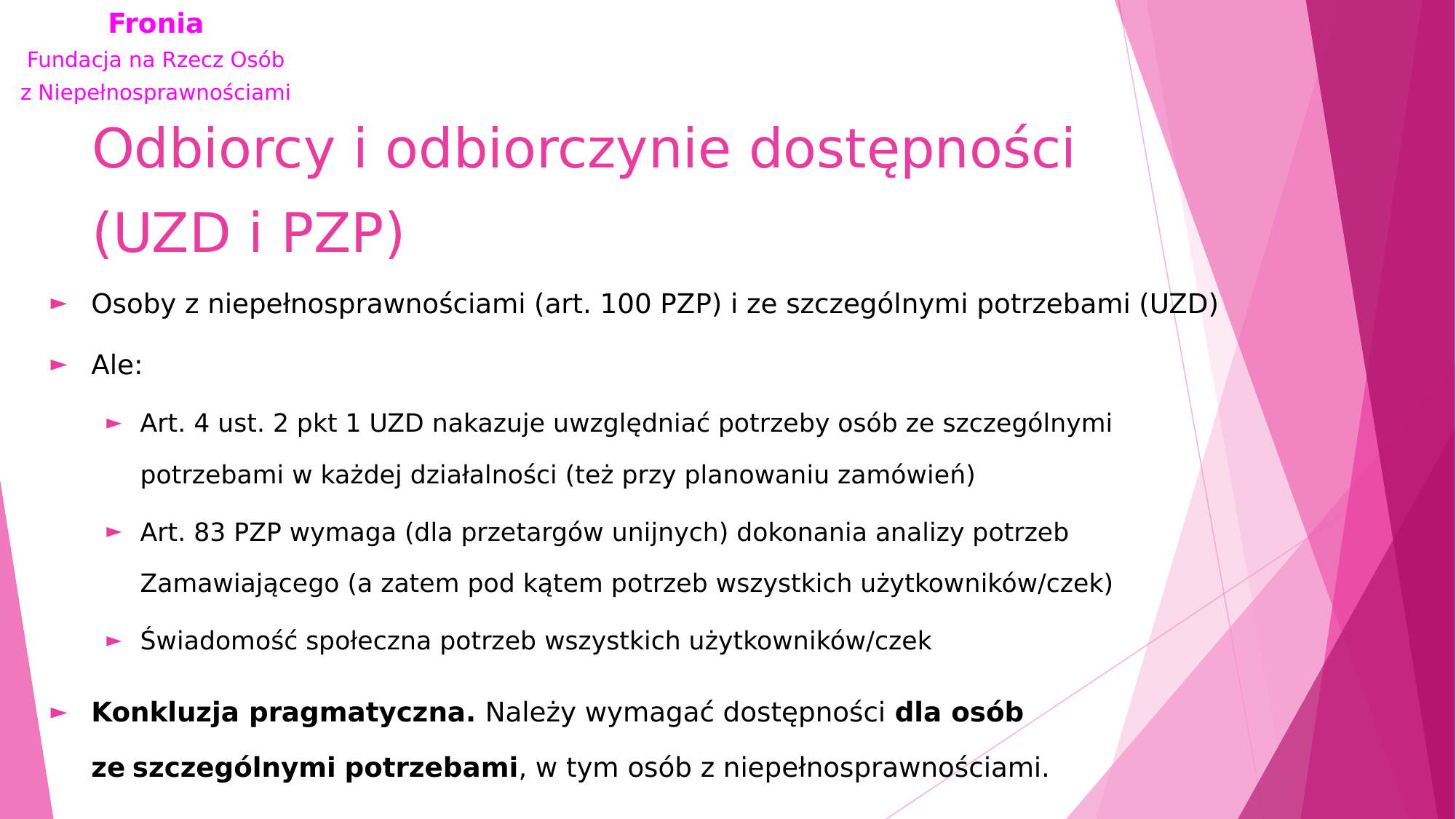

# Odbiorcy i odbiorczynie dostępności (UZD i PZP)
Osoby z niepełnosprawnościami (art. 100 PZP) i ze szczególnymi potrzebami (UZD)
Ale:
Art. 4 ust. 2 pkt 1 UZD nakazuje uwzględniać potrzeby osób ze szczególnymi potrzebami w każdej działalności (też przy planowaniu zamówień)
Art. 83 PZP wymaga (dla przetargów unijnych) dokonania analizy potrzeb Zamawiającego (a zatem pod kątem potrzeb wszystkich użytkowników/czek)
Świadomość społeczna potrzeb wszystkich użytkowników/czek
Konkluzja pragmatyczna. Należy wymagać dostępności dla osób ze szczególnymi potrzebami, w tym osób z niepełnosprawnościami.